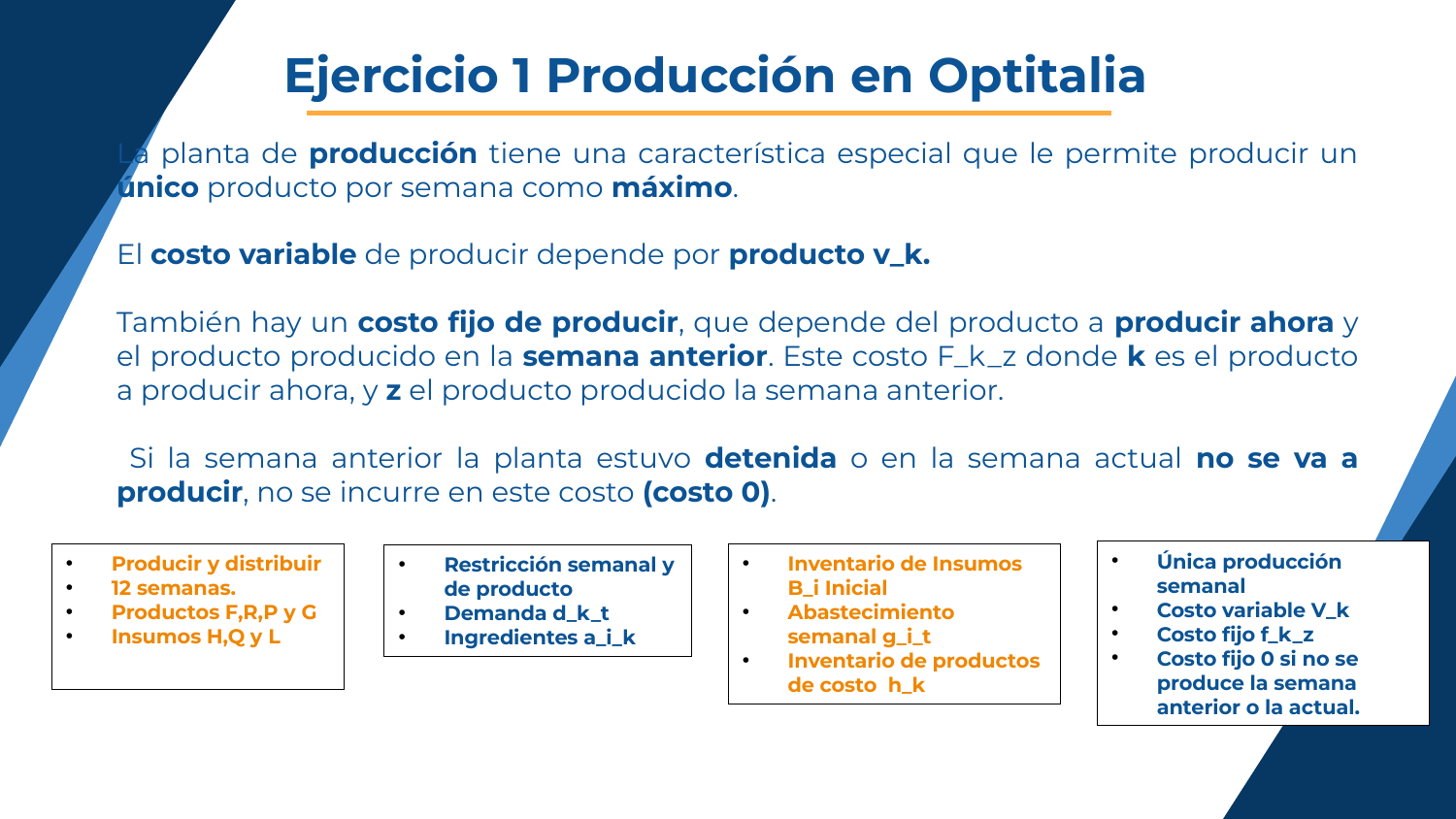

Ejercicio 1 Producción en Optitalia
La planta de producción tiene una característica especial que le permite producir un único producto por semana como máximo.

El costo variable de producir depende por producto v_k.

También hay un costo fijo de producir, que depende del producto a producir ahora y el producto producido en la semana anterior. Este costo F_k_z donde k es el producto a producir ahora, y z el producto producido la semana anterior.

 Si la semana anterior la planta estuvo detenida o en la semana actual no se va a producir, no se incurre en este costo (costo 0).
Única producción semanal
Costo variable V_k
Costo fijo f_k_z
Costo fijo 0 si no se produce la semana anterior o la actual.
Producir y distribuir
12 semanas.
Productos F,R,P y G
Insumos H,Q y L

Inventario de Insumos B_i Inicial
Abastecimiento semanal g_i_t
Inventario de productos de costo  h_k
Restricción semanal y de producto
Demanda d_k_t
Ingredientes a_i_k